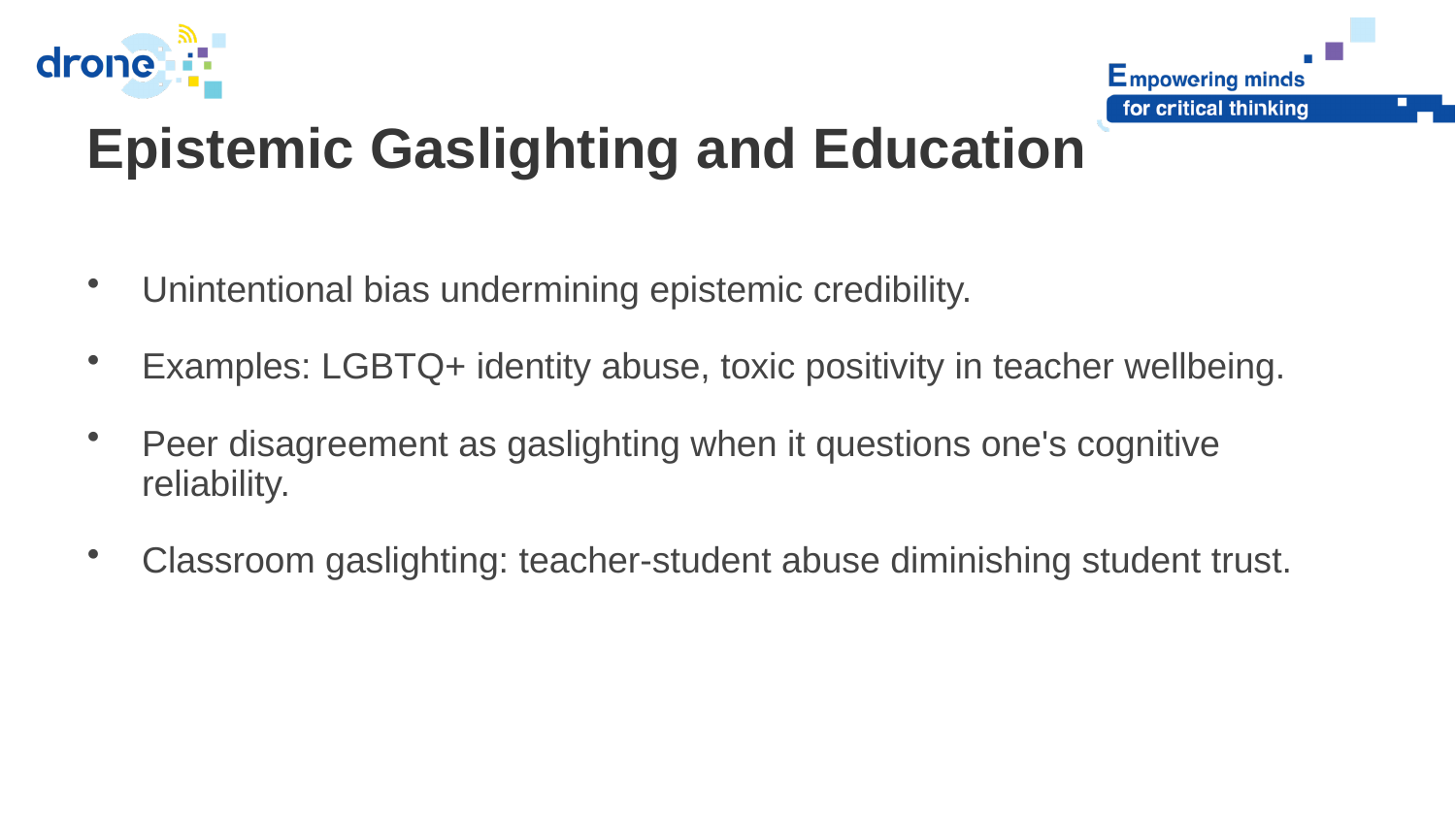

Epistemic Gaslighting and Education
Unintentional bias undermining epistemic credibility.
Examples: LGBTQ+ identity abuse, toxic positivity in teacher wellbeing.
Peer disagreement as gaslighting when it questions one's cognitive reliability.
Classroom gaslighting: teacher-student abuse diminishing student trust.